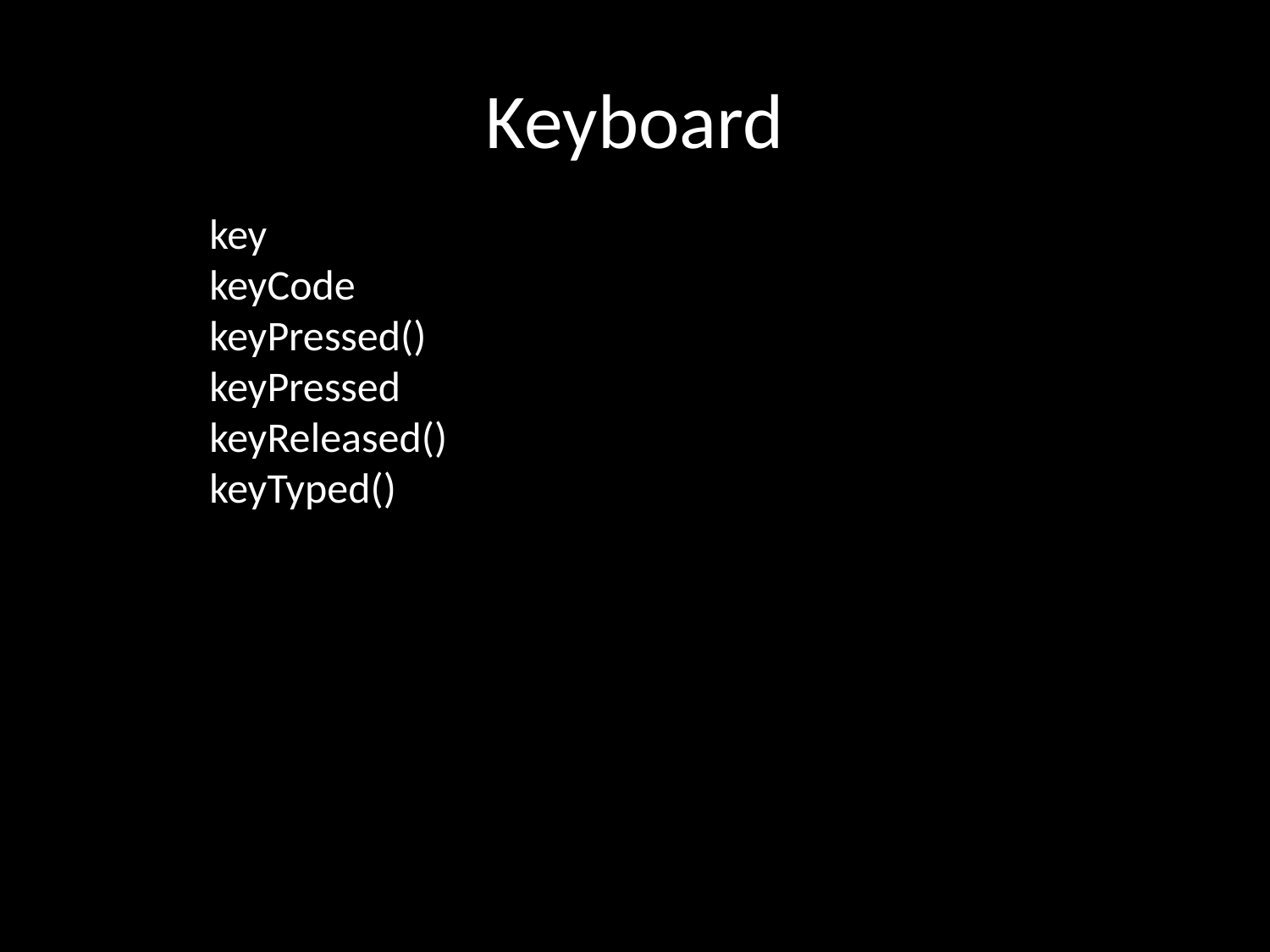

# Keyboard
key
keyCode
keyPressed()
keyPressed
keyReleased()
keyTyped()